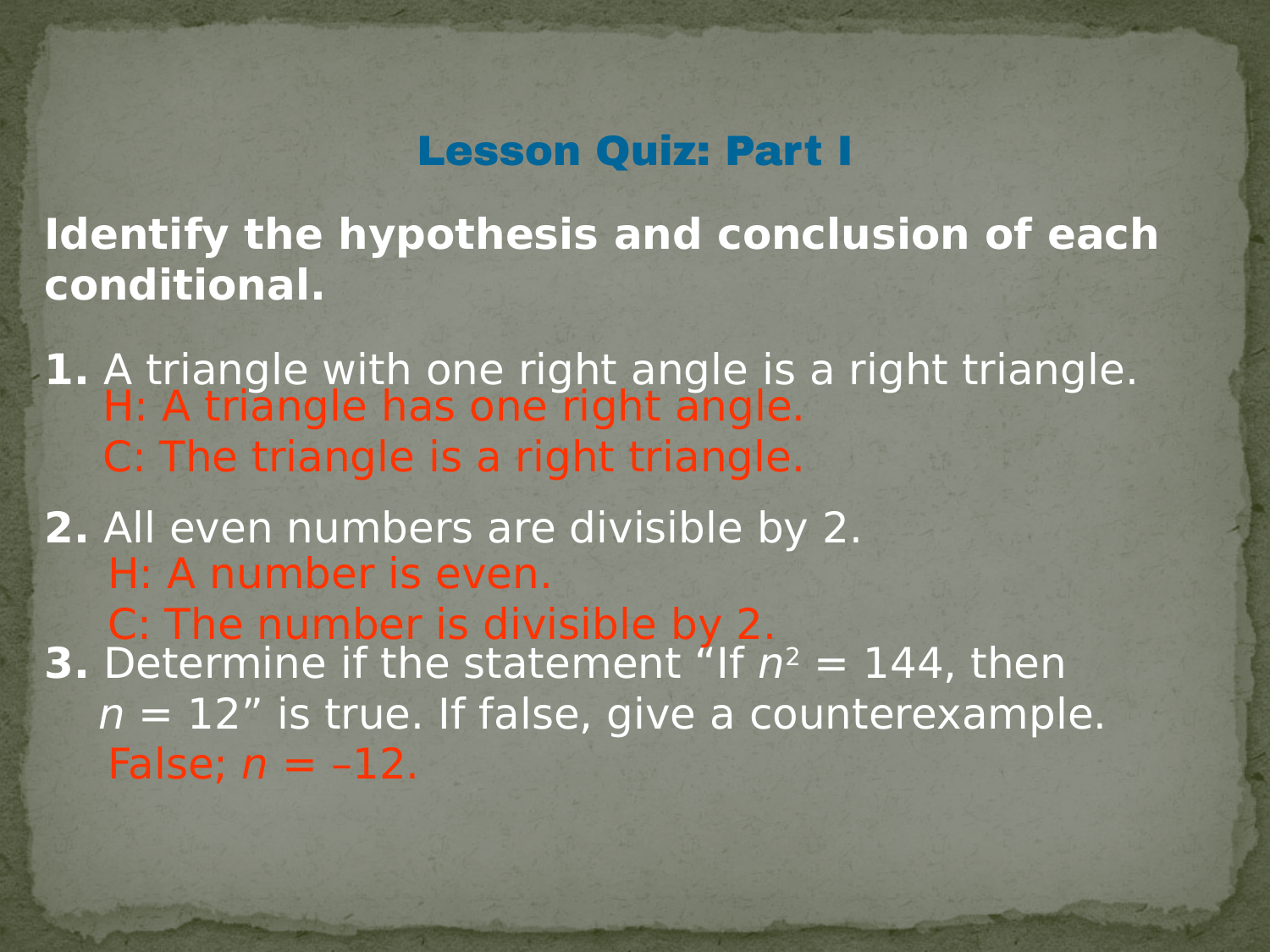

Lesson Quiz: Part I
Identify the hypothesis and conclusion of each conditional.
1. A triangle with one right angle is a right triangle.
2. All even numbers are divisible by 2.

3. Determine if the statement “If n2 = 144, then
    n = 12” is true. If false, give a counterexample.

H: A triangle has one right angle.
C: The triangle is a right triangle.
H: A number is even.
C: The number is divisible by 2.
False; n = –12.